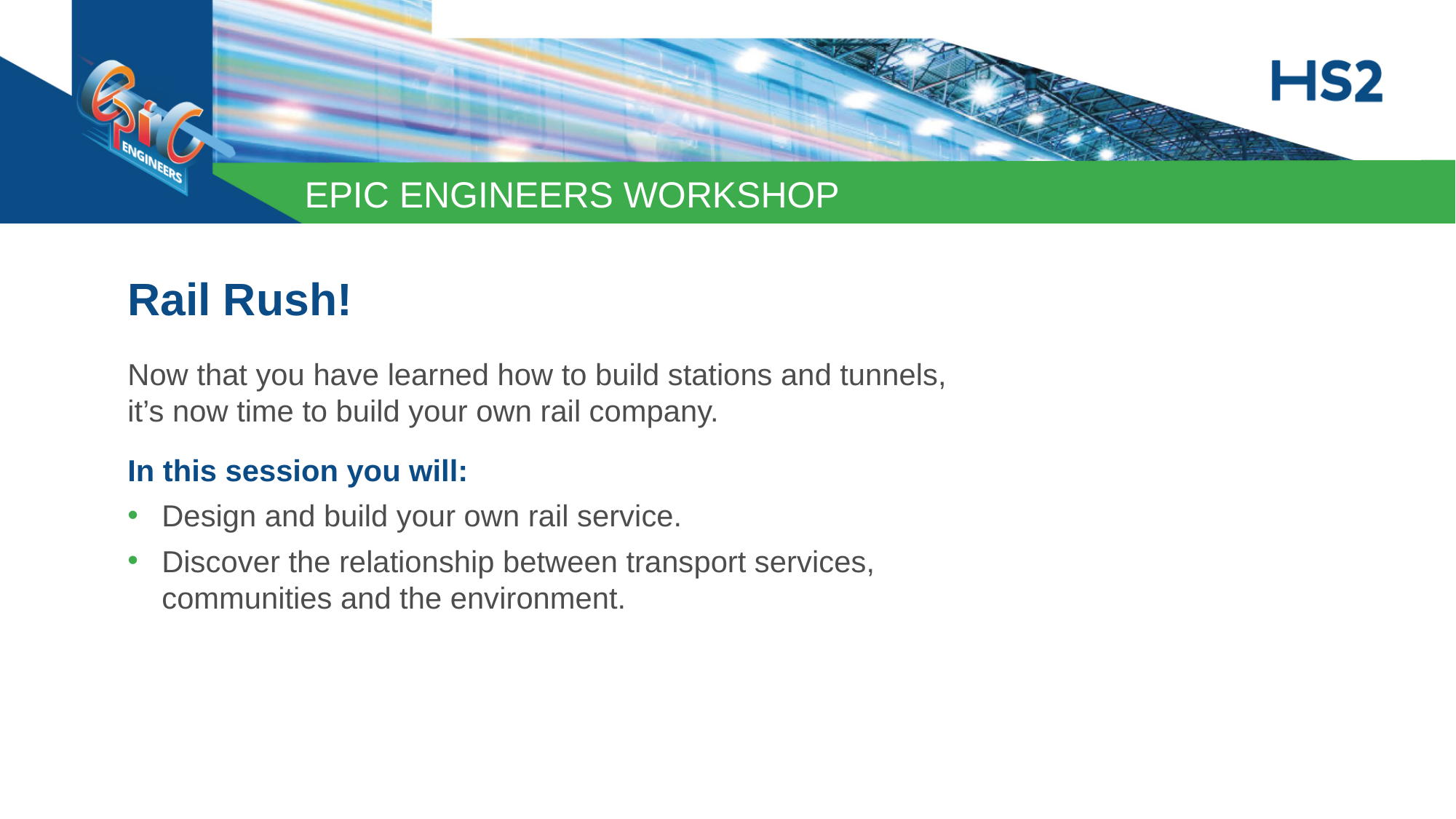

Rail Rush!
Now that you have learned how to build stations and tunnels, it’s now time to build your own rail company.
In this session you will:
Design and build your own rail service.
Discover the relationship between transport services, communities and the environment.